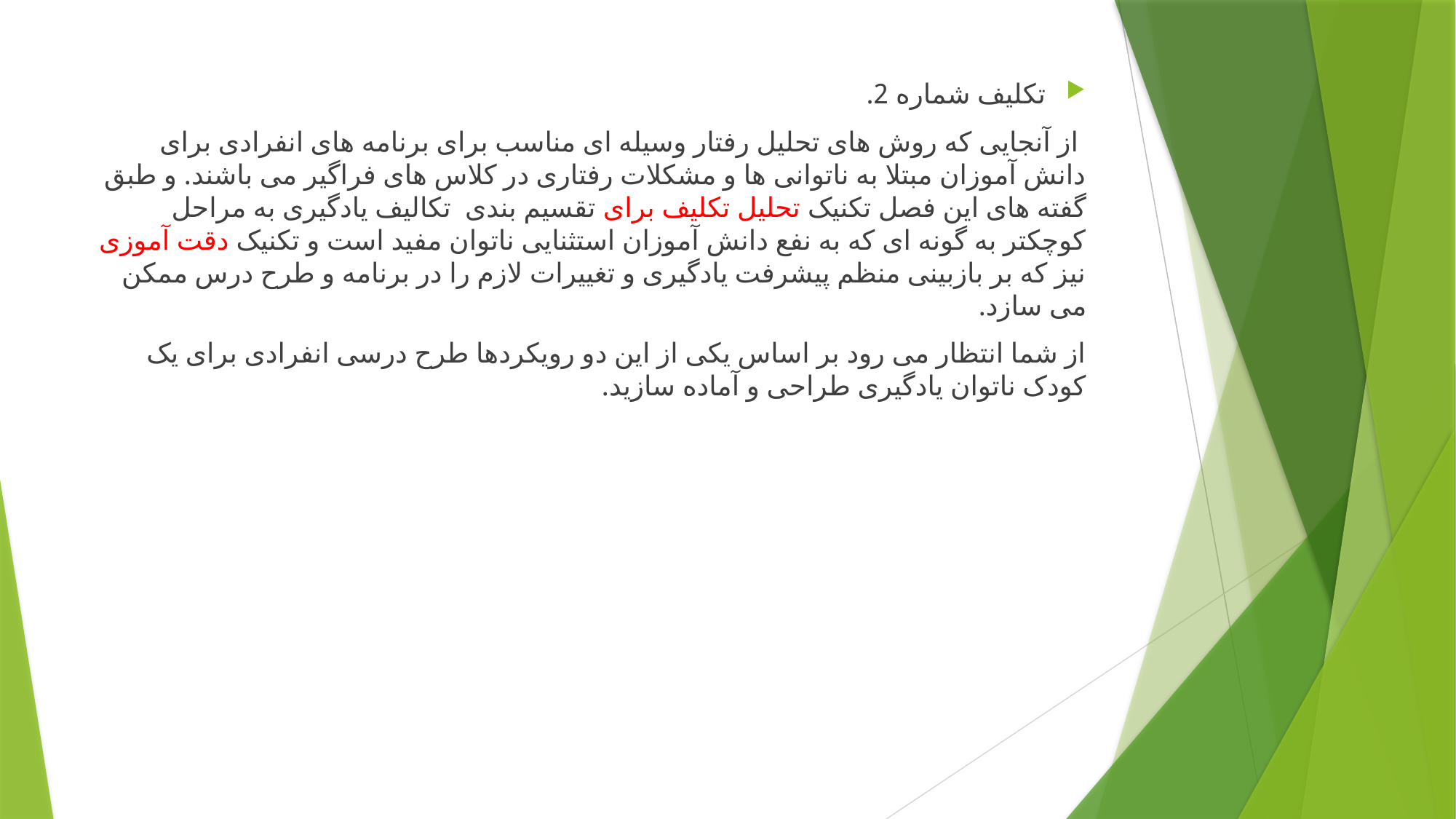

تکلیف شماره 2.
 از آنجایی که روش های تحلیل رفتار وسیله ای مناسب برای برنامه های انفرادی برای دانش آموزان مبتلا به ناتوانی ها و مشکلات رفتاری در کلاس های فراگیر می باشند. و طبق گفته های این فصل تکنیک تحلیل تکلیف برای تقسیم بندی  تکالیف یادگیری به مراحل کوچکتر به گونه ای که به نفع دانش آموزان استثنایی ناتوان مفید است و تکنیک دقت آموزی نیز که بر بازبینی منظم پیشرفت یادگیری و تغییرات لازم را در برنامه و طرح درس ممکن می سازد.
از شما انتظار می رود بر اساس یکی از این دو رویکردها طرح درسی انفرادی برای یک کودک ناتوان یادگیری طراحی و آماده سازید.